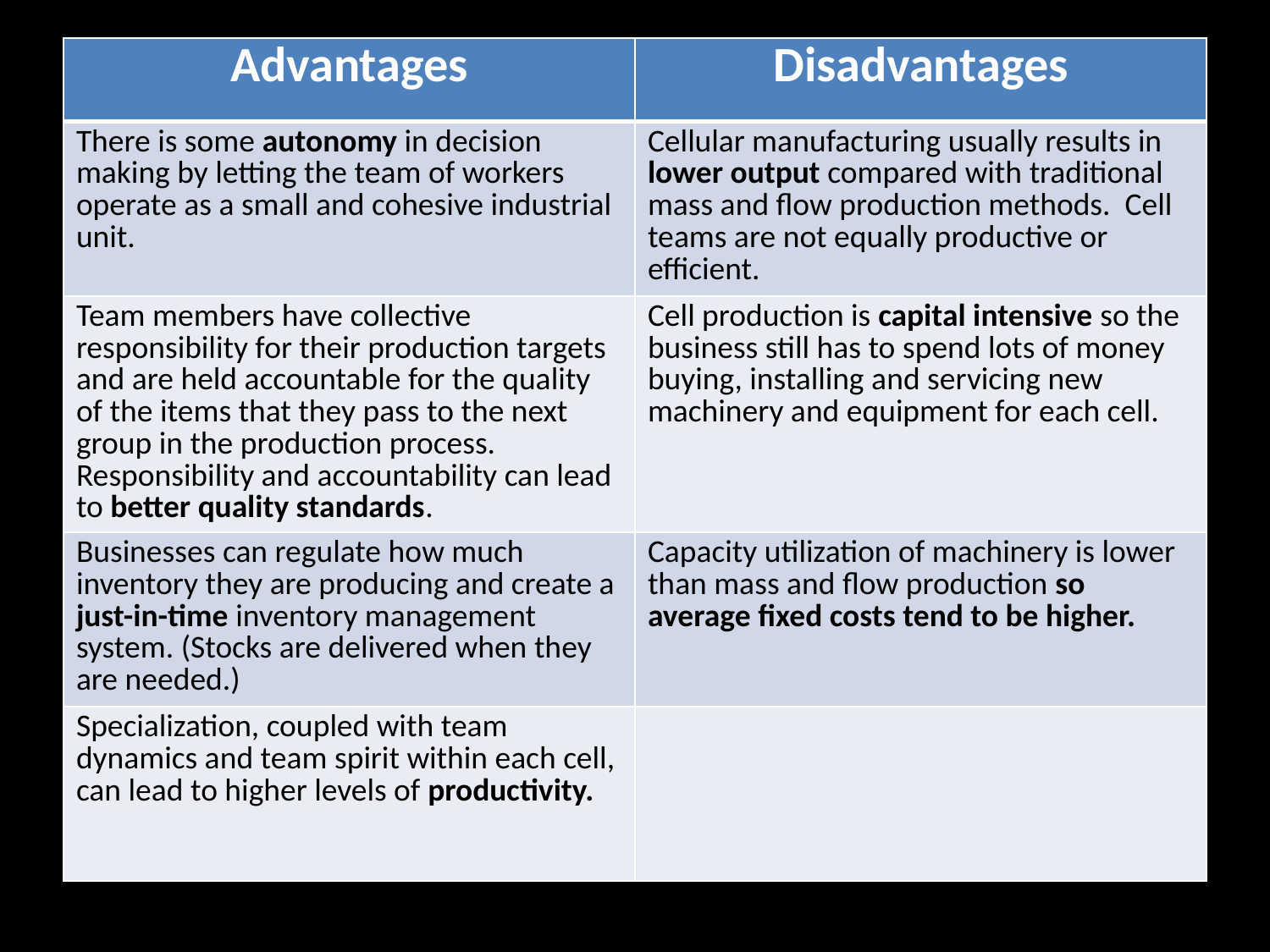

#
| Advantages | Disadvantages |
| --- | --- |
| There is some autonomy in decision making by letting the team of workers operate as a small and cohesive industrial unit. | Cellular manufacturing usually results in lower output compared with traditional mass and flow production methods. Cell teams are not equally productive or efficient. |
| Team members have collective responsibility for their production targets and are held accountable for the quality of the items that they pass to the next group in the production process. Responsibility and accountability can lead to better quality standards. | Cell production is capital intensive so the business still has to spend lots of money buying, installing and servicing new machinery and equipment for each cell. |
| Businesses can regulate how much inventory they are producing and create a just-in-time inventory management system. (Stocks are delivered when they are needed.) | Capacity utilization of machinery is lower than mass and flow production so average fixed costs tend to be higher. |
| Specialization, coupled with team dynamics and team spirit within each cell, can lead to higher levels of productivity. |  |